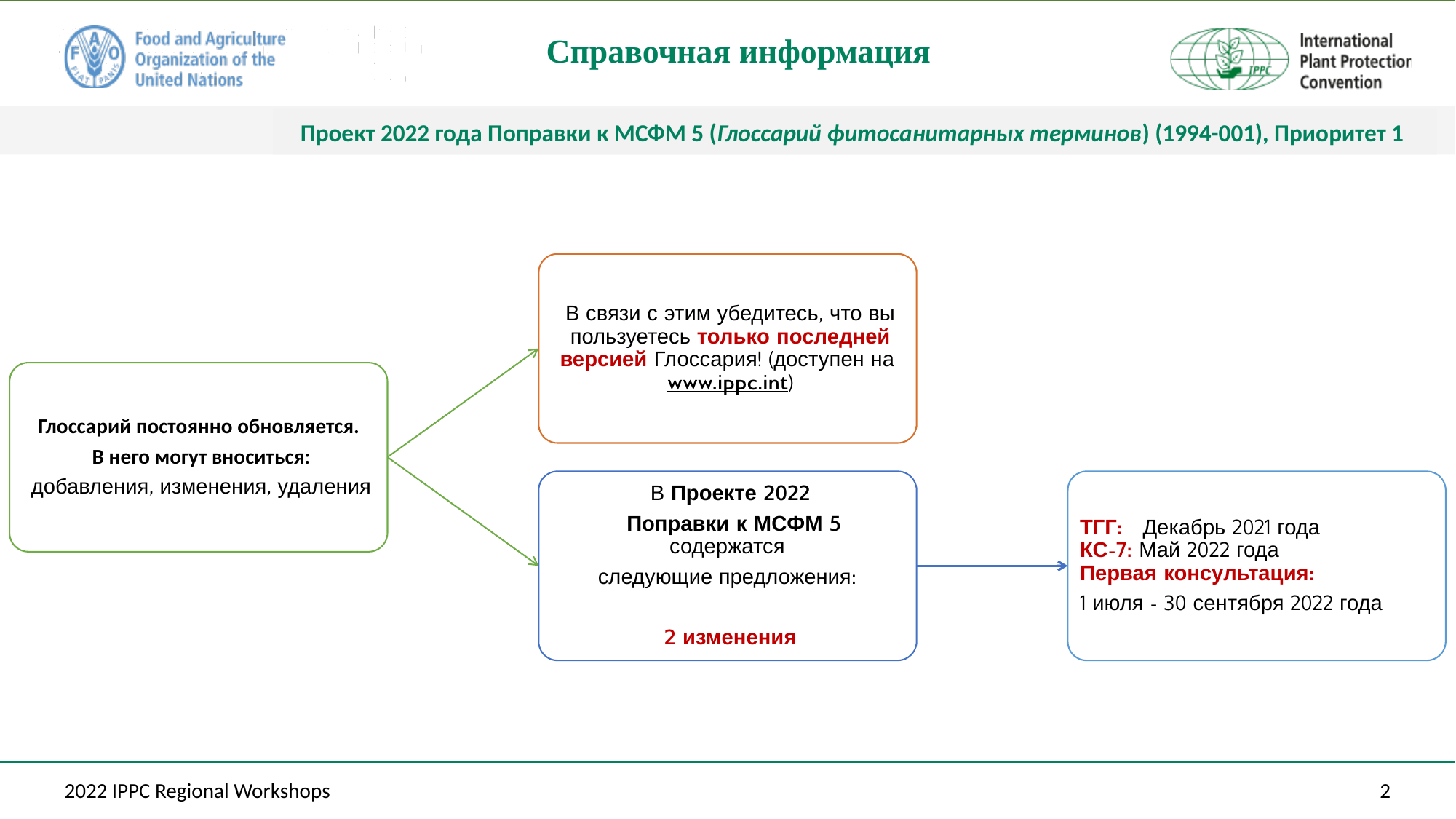

# Справочная информация
Проект 2022 года Поправки к МСФМ 5 (Глоссарий фитосанитарных терминов) (1994-001), Приоритет 1
Глоссарий постоянно обновляется.
В него могут вноситься:
добавления, изменения, удаления

В связи с этим убедитесь, что вы пользуетесь только последней версией Глоссария! (доступен на www.ippc.int)

В Проекте 2022
 Поправки к МСФМ 5
содержатся
следующие предложения:

2 изменения

ТГГ:   Декабрь 2021 года
КС-7: Май 2022 года
Первая консультация:
1 июля - 30 сентября 2022 года